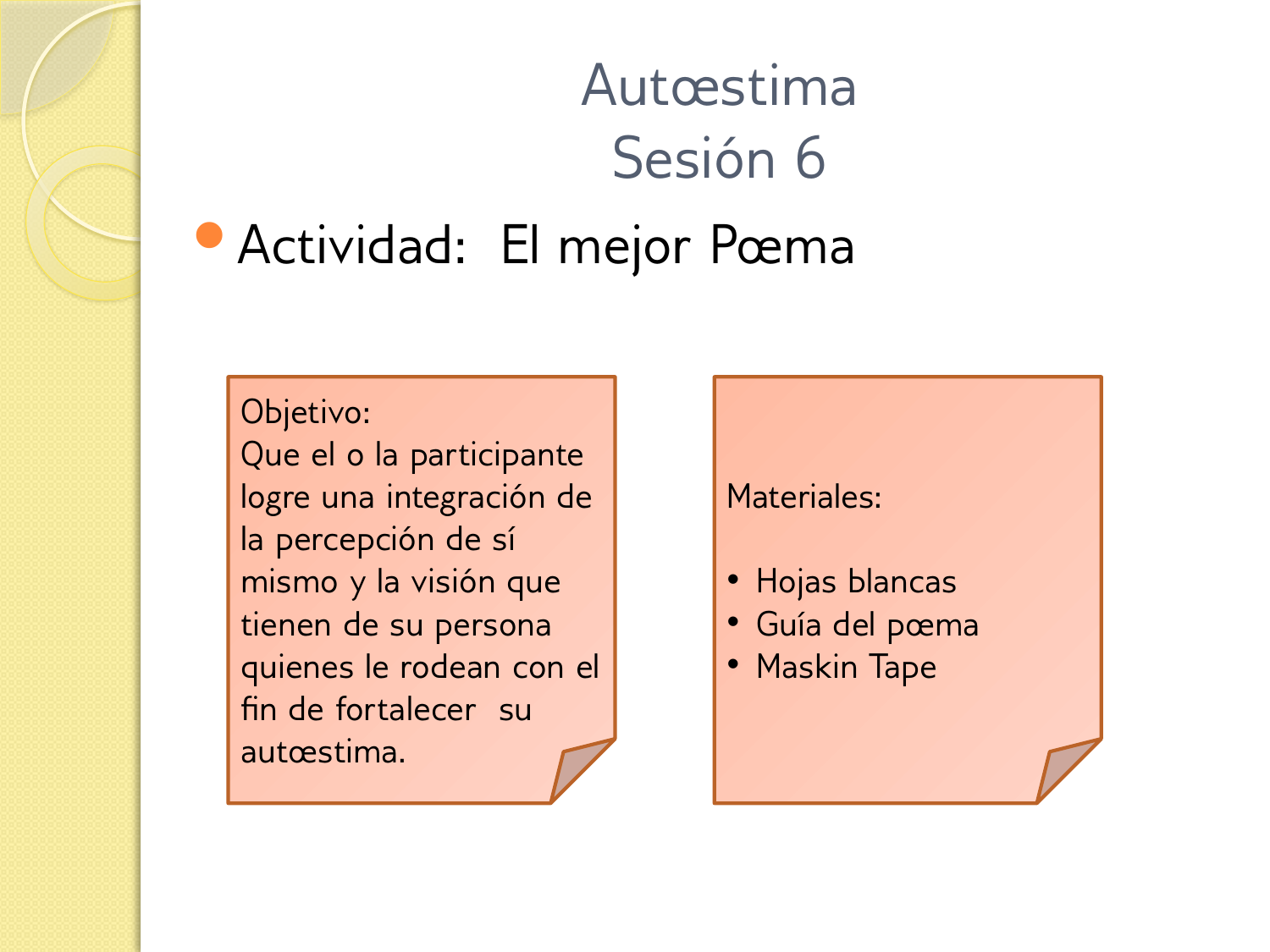

# Autoestima Sesión 6
Actividad:  El mejor Poema

Objetivo:
Que el o la participante logre una integración de la percepción de sí mismo y la visión que tienen de su persona quienes le rodean con el fin de fortalecer  su autoestima.

Materiales:

Hojas blancas
Guía del poema
Maskin Tape